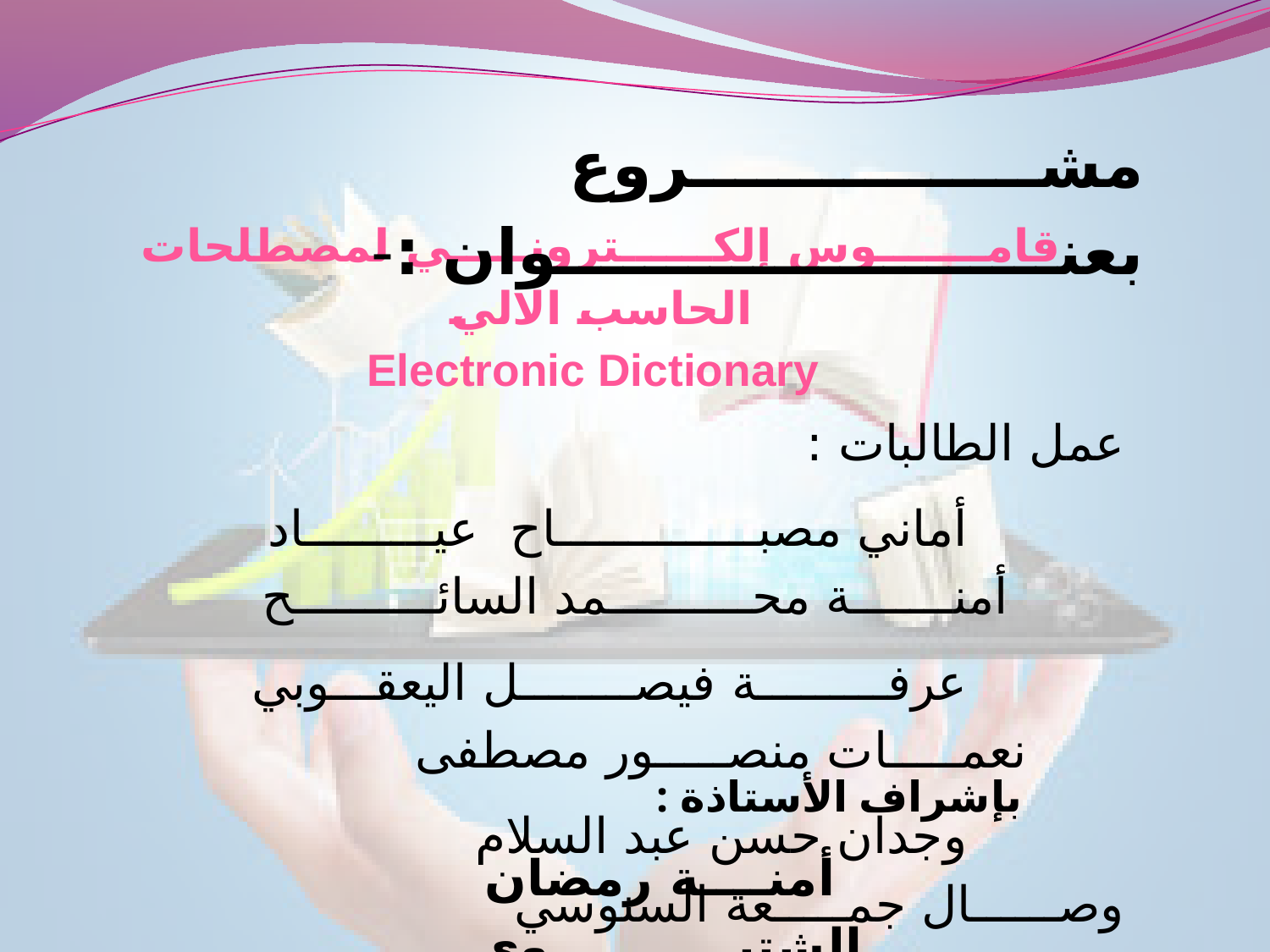

مشــــــــــــــــروع بعنـــــــــــــــــــــــوان :-
# قامـــــــوس إلكــــــترونـــــي لمصطلحات الحاسب الالي Electronic Dictionary
عمل الطالبات :
          أماني مصبــــــــــــــاح  عيـــــــــاد                                    أمنـــــــة محــــــــــمد السائــــــــــح
          عرفـــــــــة فيصــــــــل اليعقـــوبي                                نعمـــــات منصـــــور مصطفى
          وجدان حسن عبد السلام                          وصــــــال جمـــــعة السنوسي
بإشراف الأستاذة :
أمنــــة رمضان الشتيـــــــــــوي